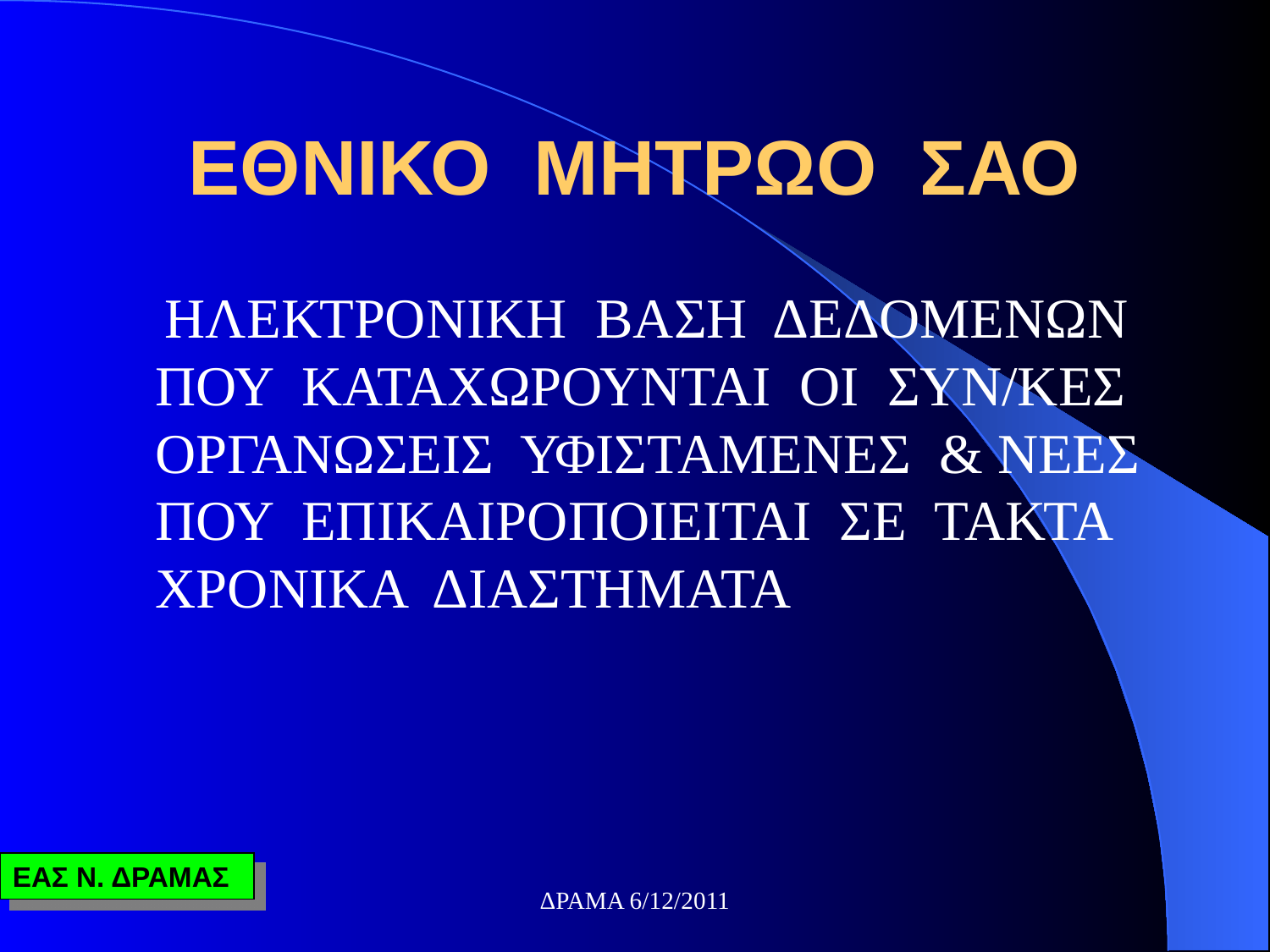

# ΕΘΝΙΚΟ  ΜΗΤΡΩΟ  ΣΑΟ
    ΗΛΕΚΤΡΟΝΙΚΗ  ΒΑΣΗ  ΔΕΔΟΜΕΝΩΝ  ΠΟΥ  ΚΑΤΑΧΩΡΟΥΝΤΑΙ  ΟΙ  ΣΥΝ/ΚΕΣ  ΟΡΓΑΝΩΣΕΙΣ  ΥΦΙΣΤΑΜΕΝΕΣ  & ΝΕΕΣ  ΠΟΥ  ΕΠΙΚΑΙΡΟΠΟΙΕΙΤΑΙ  ΣΕ  ΤΑΚΤΑ  ΧΡΟΝΙΚΑ  ΔΙΑΣΤΗΜΑΤΑ
ΔΡΑΜΑ 6/12/2011